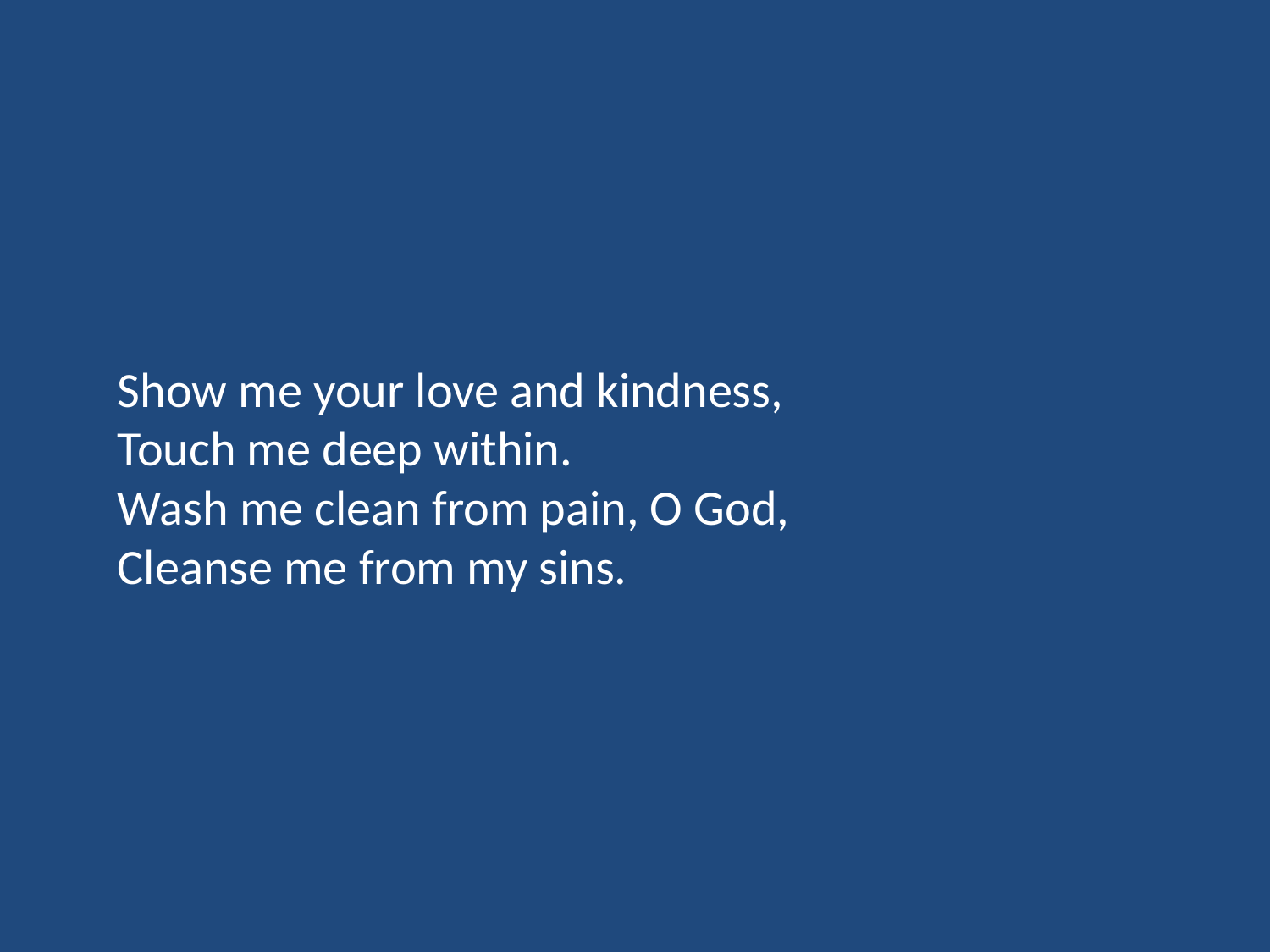

Show me your love and kindness,
Touch me deep within.
Wash me clean from pain, O God,
Cleanse me from my sins.